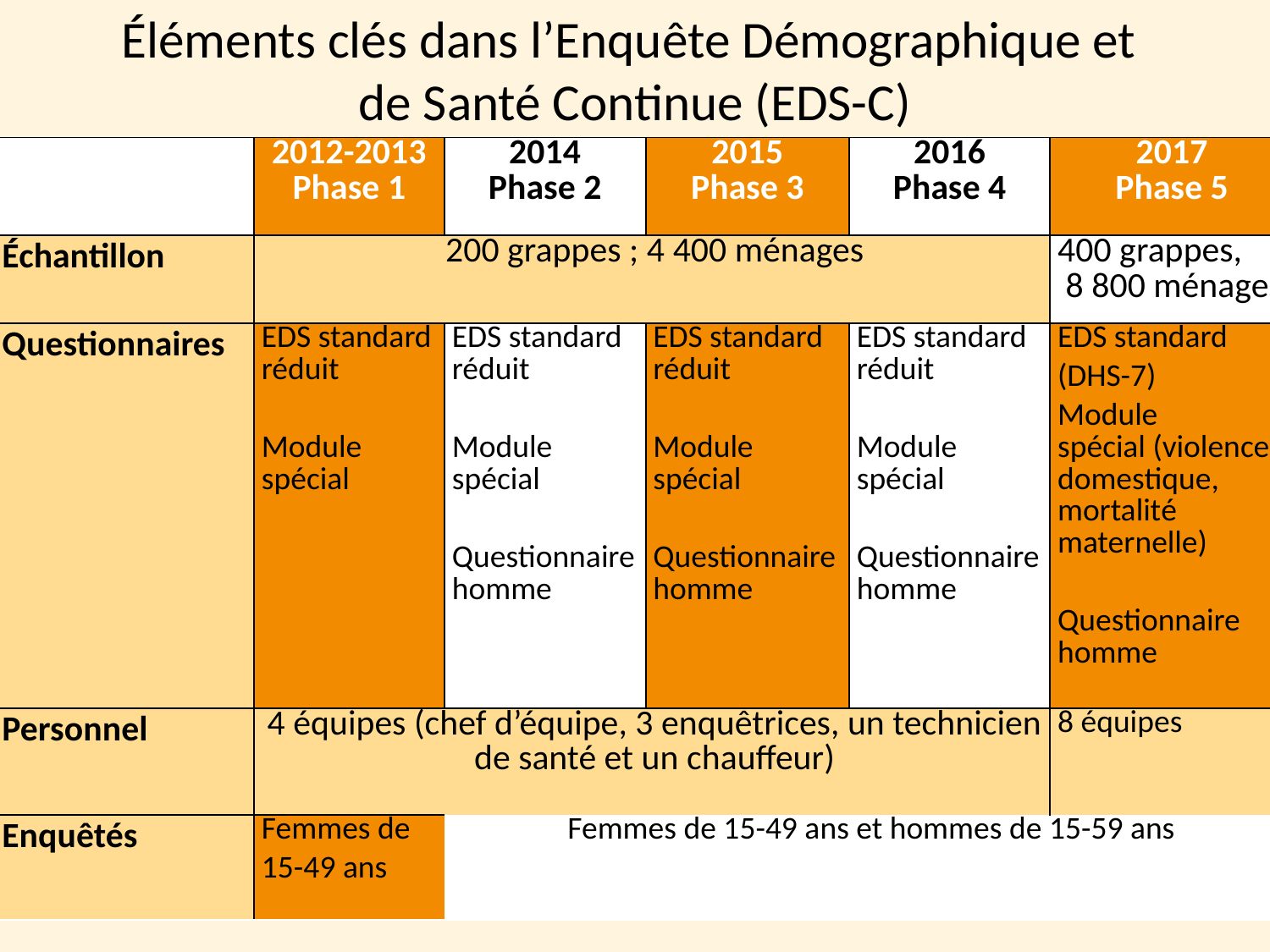

# Éléments clés dans l’Enquête Démographique et de Santé Continue (EDS-C)
|  | 2012-2013 Phase 1 | 2014 Phase 2 | 2015 Phase 3 | 2016 Phase 4 | 2017 Phase 5 |
| --- | --- | --- | --- | --- | --- |
| Échantillon | 200 grappes ; 4 400 ménages |  |  |  | 400 grappes, 8 800 ménages |
| Questionnaires | EDS standard réduit Module spécial | EDS standard réduit Module spécial Questionnaire homme | EDS standard réduit Module spécial Questionnaire homme | EDS standard réduit Module spécial Questionnaire homme | EDS standard (DHS-7) Module spécial (violence domestique, mortalité maternelle) Questionnaire homme |
| Personnel | 4 équipes (chef d’équipe, 3 enquêtrices, un technicien de santé et un chauffeur) |  |  |  | 8 équipes |
| Enquêtés | Femmes de 15-49 ans | Femmes de 15-49 ans et hommes de 15-59 ans |  |  |  |